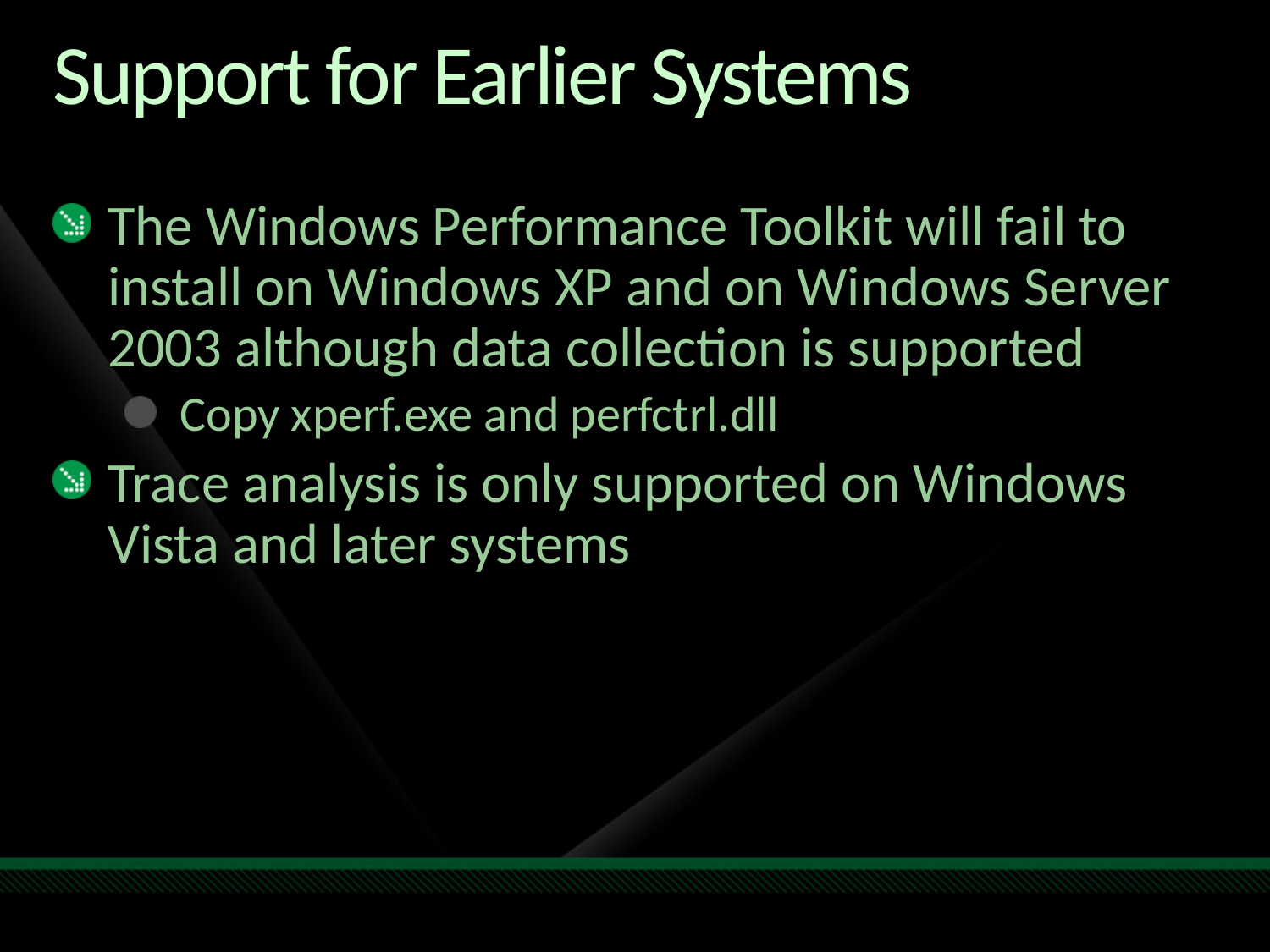

# Support for Earlier Systems
The Windows Performance Toolkit will fail to install on Windows XP and on Windows Server 2003 although data collection is supported
Copy xperf.exe and perfctrl.dll
Trace analysis is only supported on Windows Vista and later systems